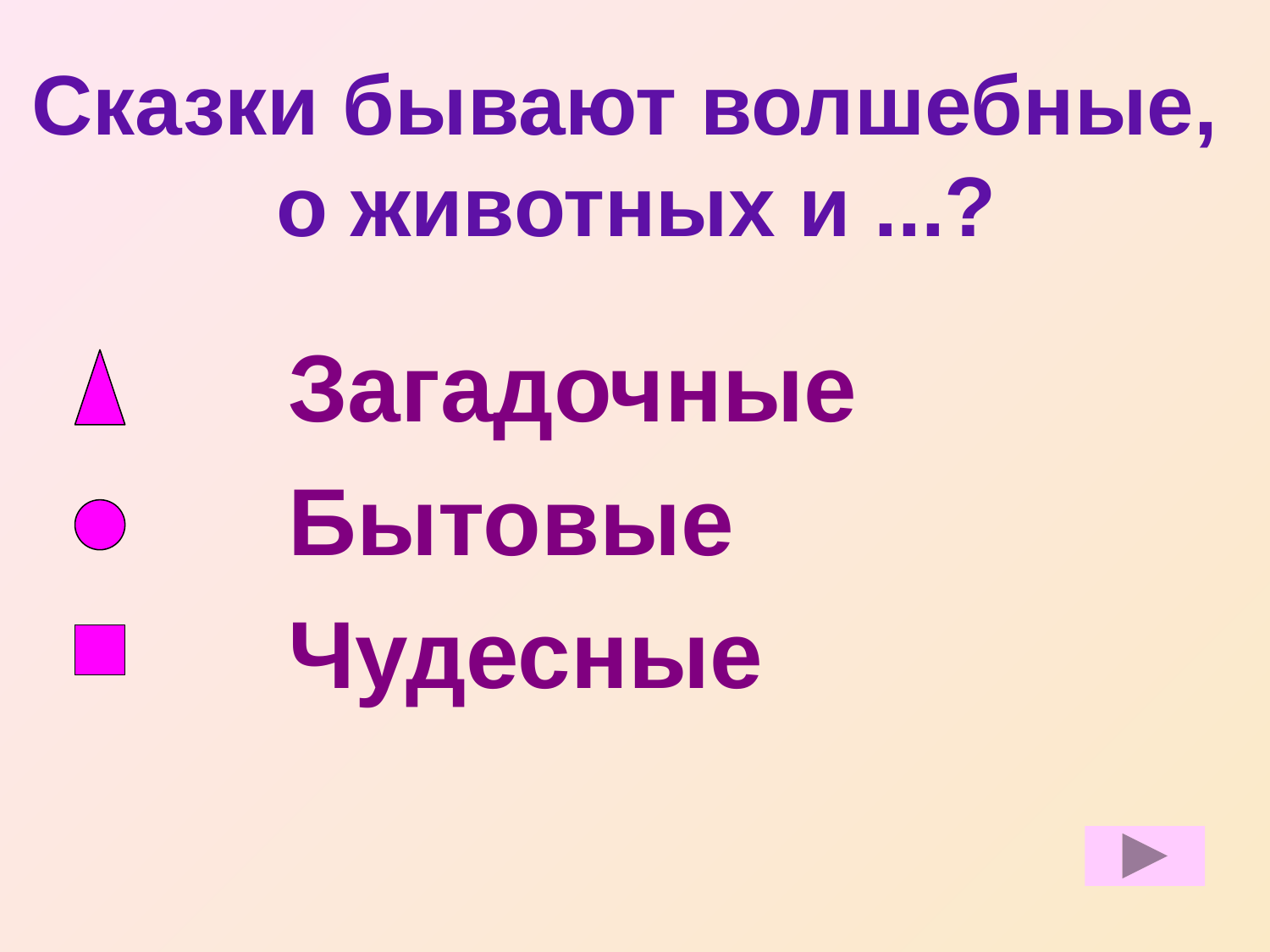

# Сказки бывают волшебные, о животных и ...?
         Загадочные
         Бытовые
         Чудесные